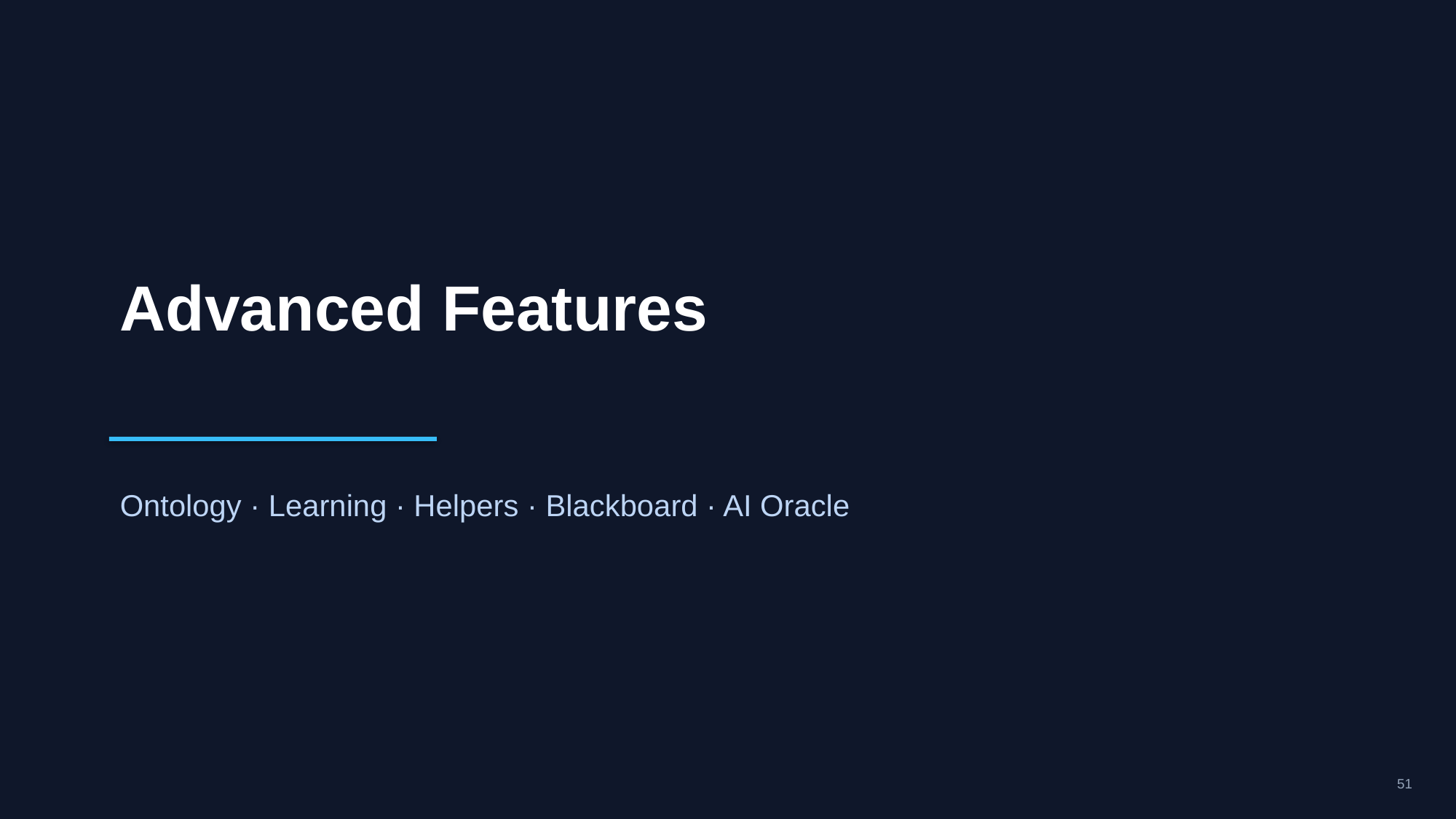

Advanced Features

Ontology · Learning · Helpers · Blackboard · AI Oracle
51